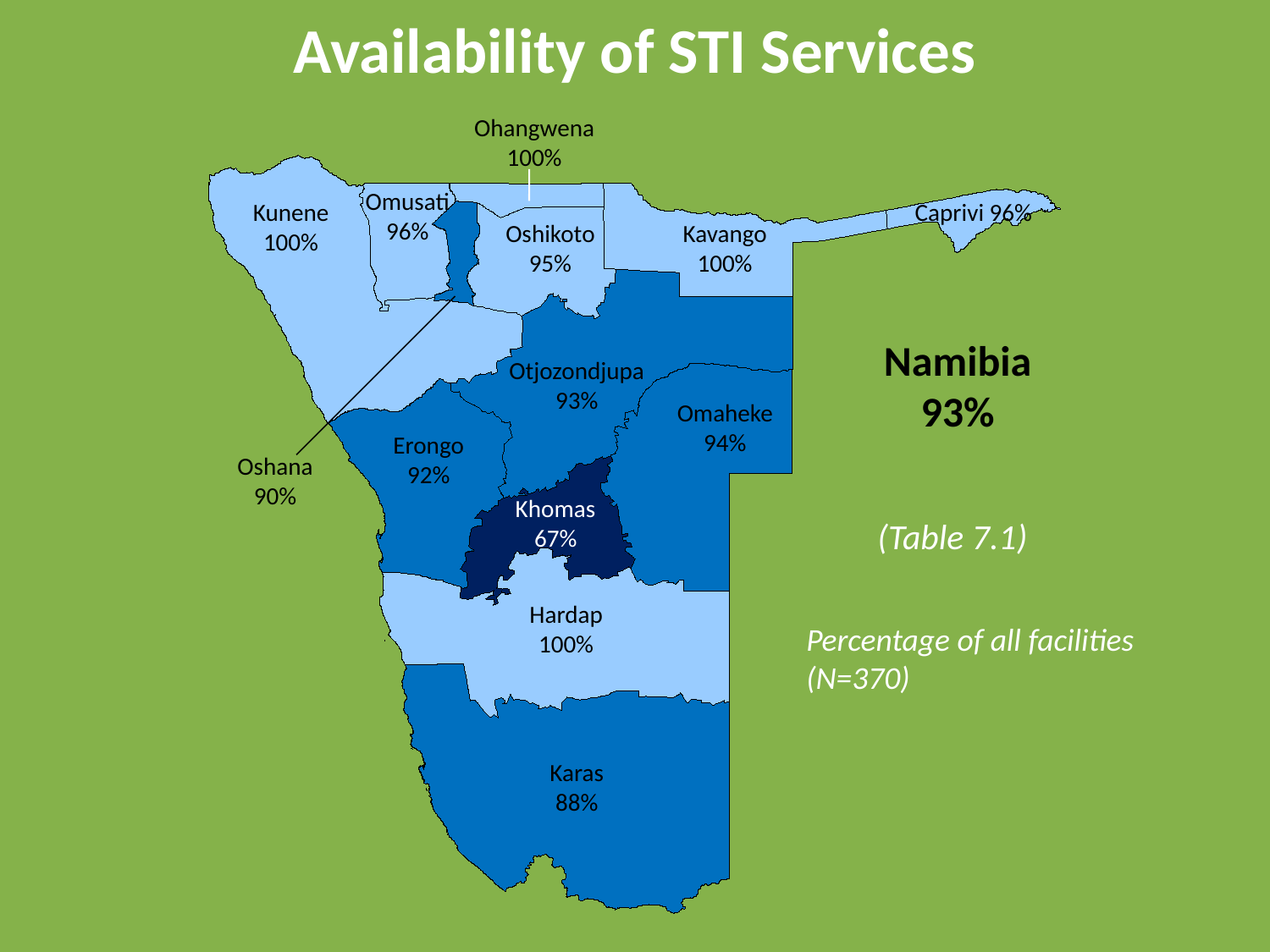

# Availability of STI Services

Ohangwena
100%
Omusati
96%
Kunene 100%
Caprivi 96%
Oshikoto
95%
Kavango
100%
Namibia
93%
Otjozondjupa
93%
Omaheke
94%
Erongo
92%
Oshana 90%
Khomas
67%
(Table 7.1)
Hardap
100%
Percentage of all facilities
(N=370)
Karas
88%